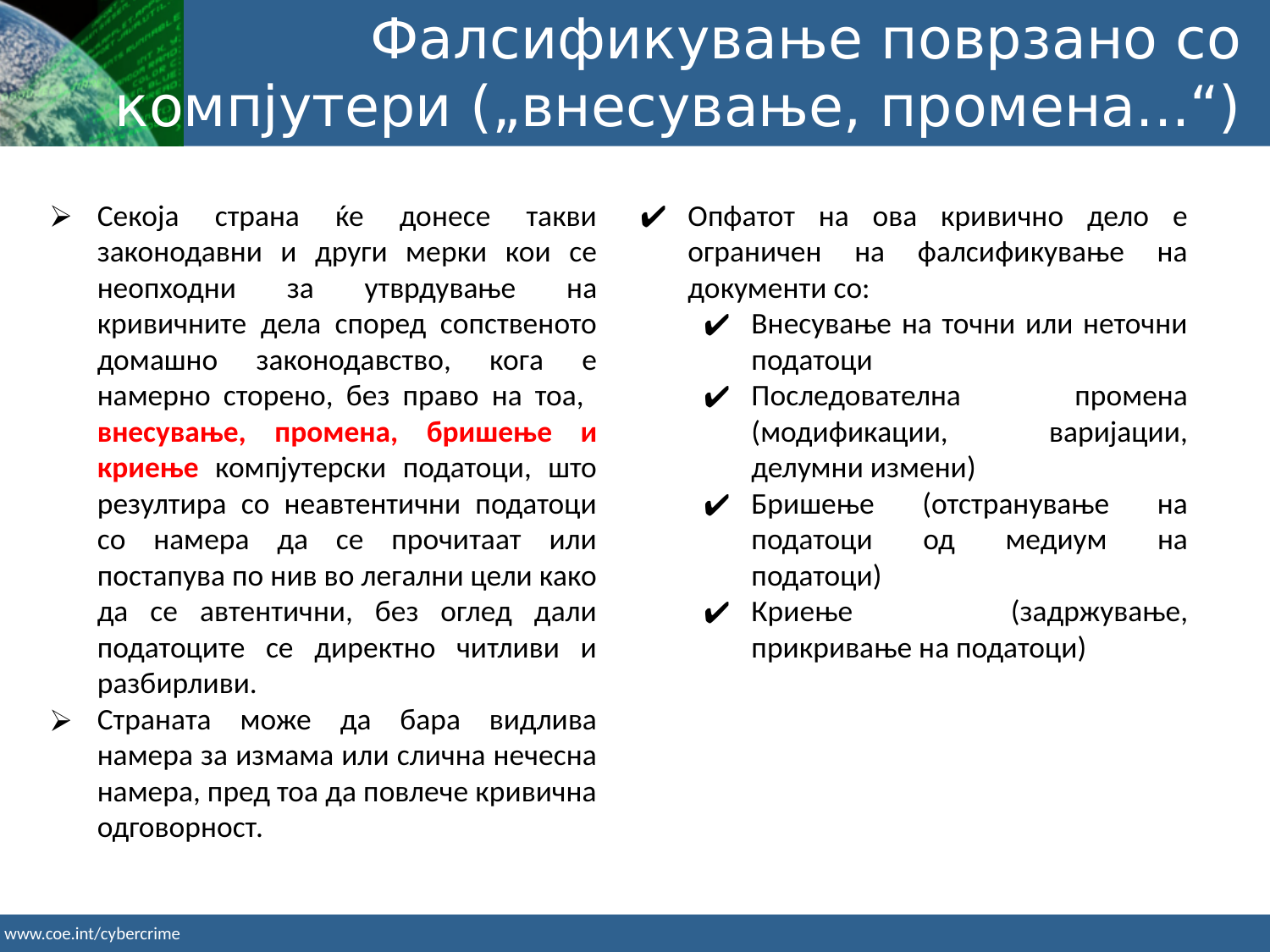

Фалсификување поврзано со компјутери („внесување, промена...“)
Секоја страна ќе донесе такви законодавни и други мерки кои се неопходни за утврдување на кривичните дела според сопственото домашно законодавство, кога е намерно сторено, без право на тоа,  внесување, промена, бришење и криење компјутерски податоци, што резултира со неавтентични податоци со намера да се прочитаат или постапува по нив во легални цели како да се автентични, без оглед дали податоците се директно читливи и разбирливи.
Страната може да бара видлива намера за измама или слична нечесна намера, пред тоа да повлече кривична одговорност.
Опфатот на ова кривично дело е ограничен на фалсификување на документи со:
Внесување на точни или неточни податоци
Последователна промена (модификации, варијации, делумни измени)
Бришење (отстранување на податоци од медиум на податоци)
Криење (задржување, прикривање на податоци)